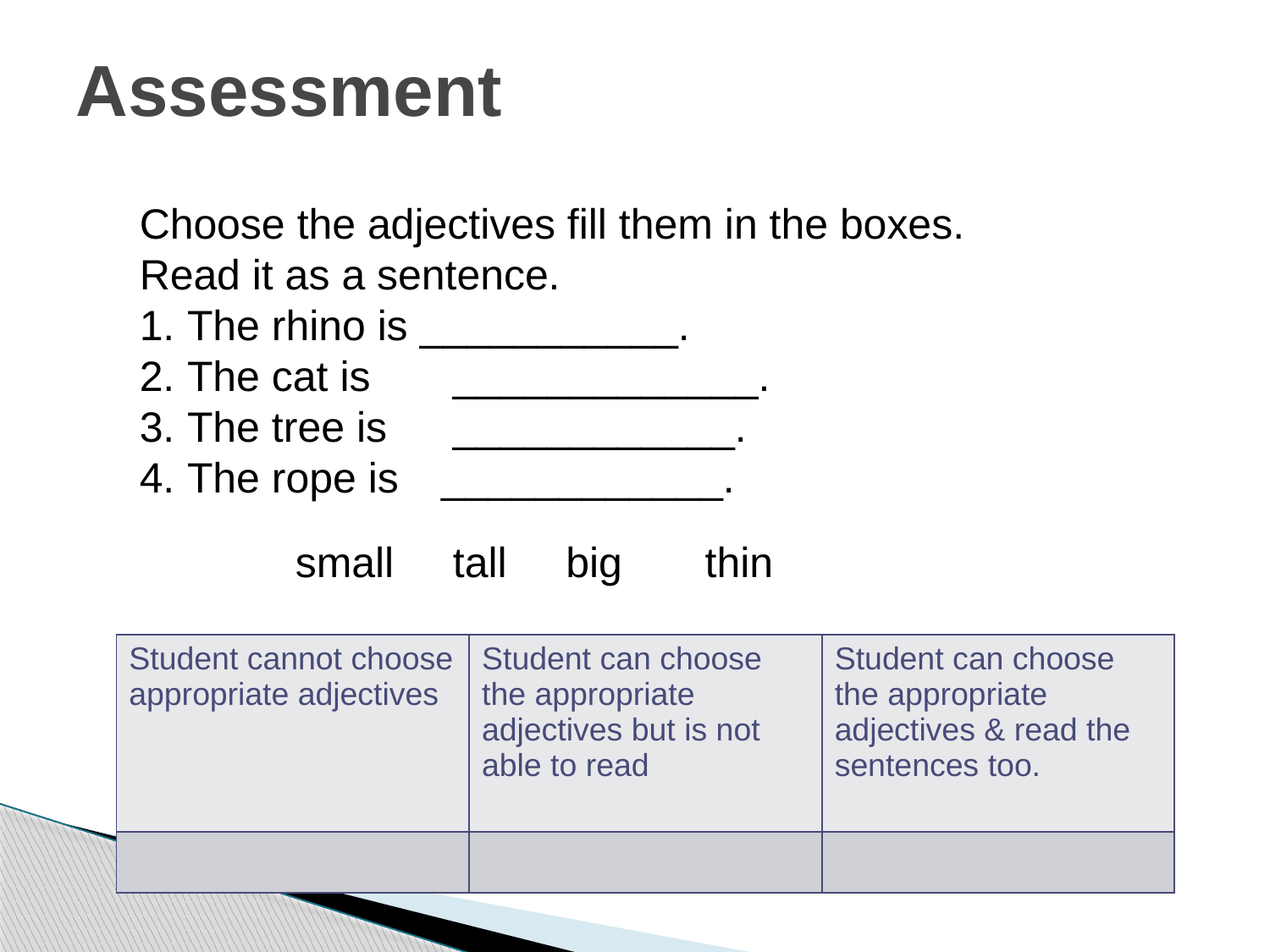

# Assessment
Choose the adjectives fill them in the boxes. Read it as a sentence.
The rhino is ___________.
The cat is	 _____________.
The tree is	 ____________.
The rope is 	____________.

small     tall     big       thin
| Student cannot choose appropriate adjectives | Student can choose the appropriate adjectives but is not able to read | Student can choose the appropriate adjectives & read the sentences too. |
| --- | --- | --- |
|  |  |  |